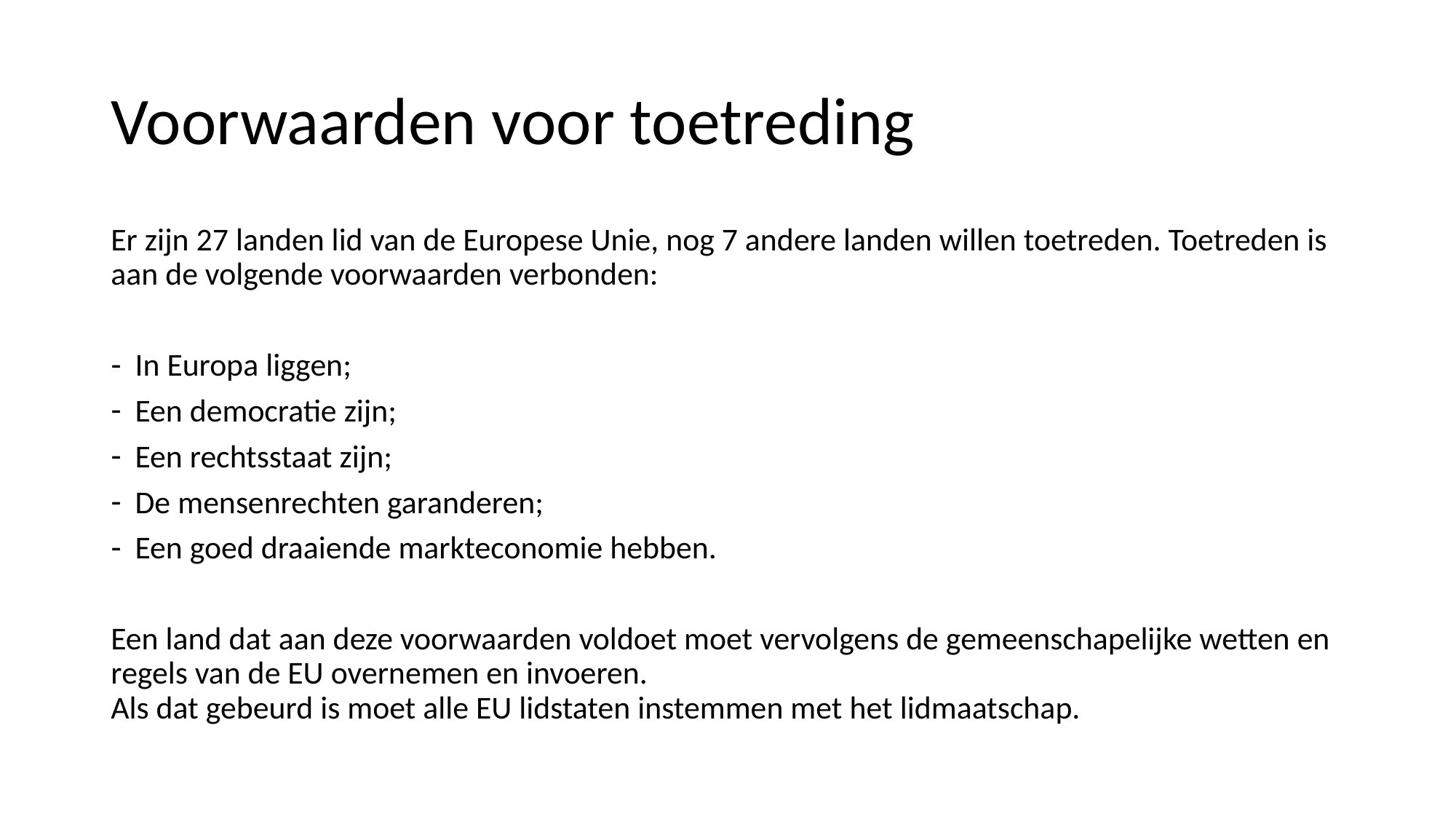

# Voorwaarden voor toetreding
Er zijn 27 landen lid van de Europese Unie, nog 7 andere landen willen toetreden. Toetreden is aan de volgende voorwaarden verbonden:

In Europa liggen;
Een democratie zijn;
Een rechtsstaat zijn;
De mensenrechten garanderen;
Een goed draaiende markteconomie hebben.

Een land dat aan deze voorwaarden voldoet moet vervolgens de gemeenschapelijke wetten en regels van de EU overnemen en invoeren.
Als dat gebeurd is moet alle EU lidstaten instemmen met het lidmaatschap.